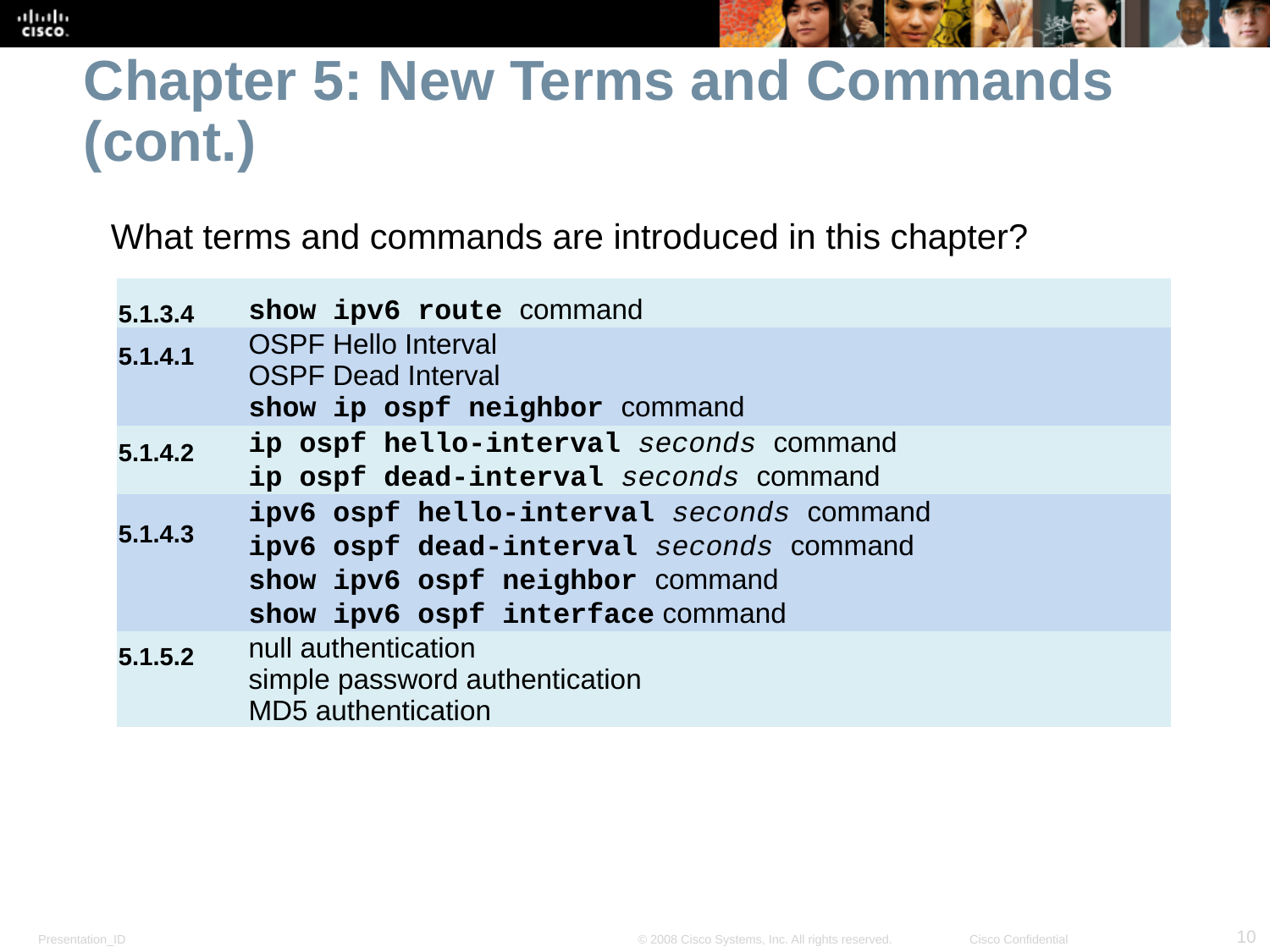

Chapter 5: New Terms and Commands (cont.)
What terms and commands are introduced in this chapter?
| 5.1.3.4 | show ipv6 route command |
| --- | --- |
| 5.1.4.1 | OSPF Hello Interval OSPF Dead Interval show ip ospf neighbor command |
| 5.1.4.2 | ip ospf hello-interval seconds command ip ospf dead-interval seconds command |
| 5.1.4.3 | ipv6 ospf hello-interval seconds command ipv6 ospf dead-interval seconds command show ipv6 ospf neighbor command show ipv6 ospf interface command |
| 5.1.5.2 | null authentication simple password authentication  MD5 authentication |